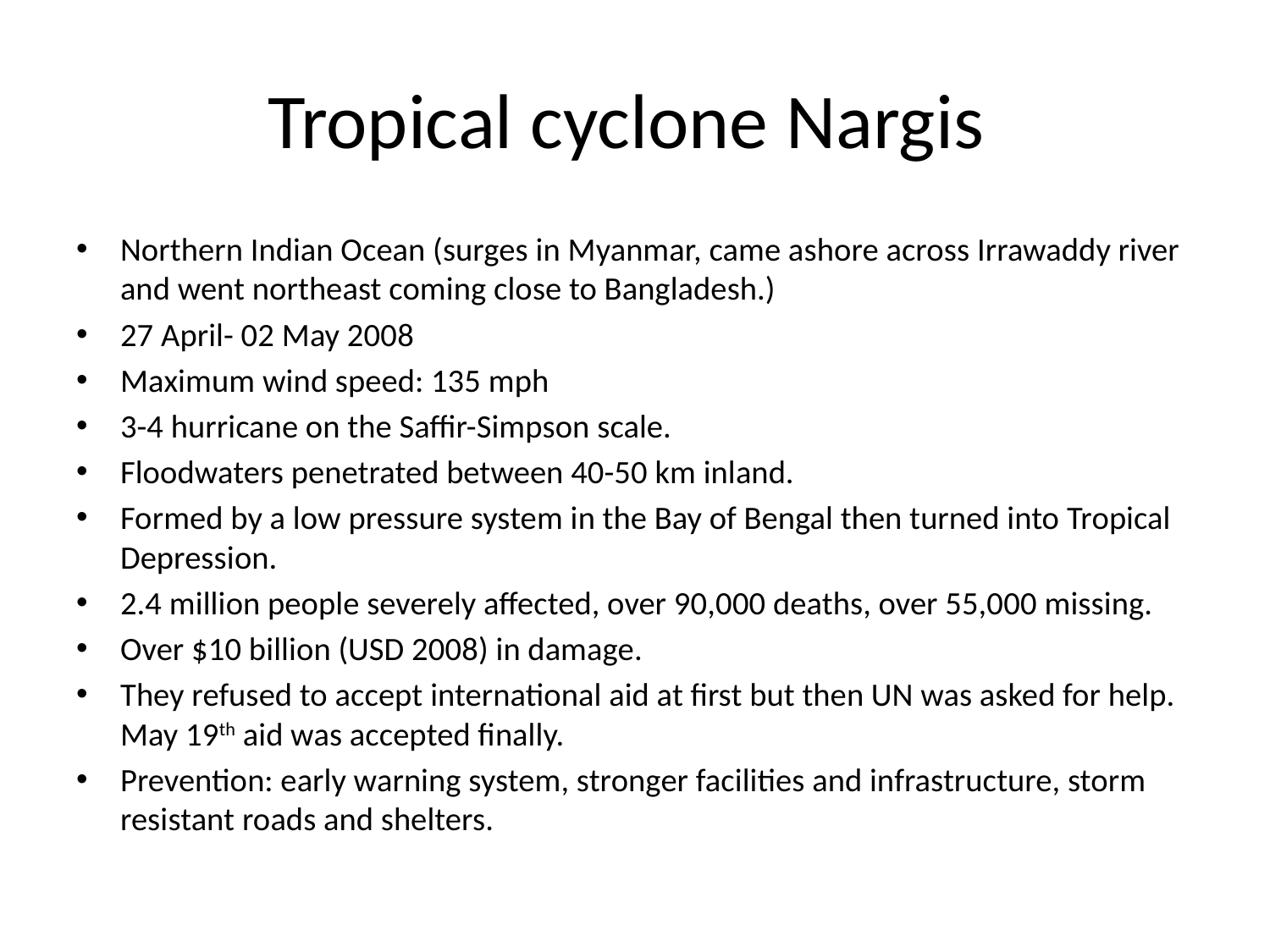

# Tropical cyclone Nargis
Northern Indian Ocean (surges in Myanmar, came ashore across Irrawaddy river and went northeast coming close to Bangladesh.)
27 April- 02 May 2008
Maximum wind speed: 135 mph
3-4 hurricane on the Saffir-Simpson scale.
Floodwaters penetrated between 40-50 km inland.
Formed by a low pressure system in the Bay of Bengal then turned into Tropical Depression.
2.4 million people severely affected, over 90,000 deaths, over 55,000 missing.
Over $10 billion (USD 2008) in damage.
They refused to accept international aid at first but then UN was asked for help. May 19th aid was accepted finally.
Prevention: early warning system, stronger facilities and infrastructure, storm resistant roads and shelters.